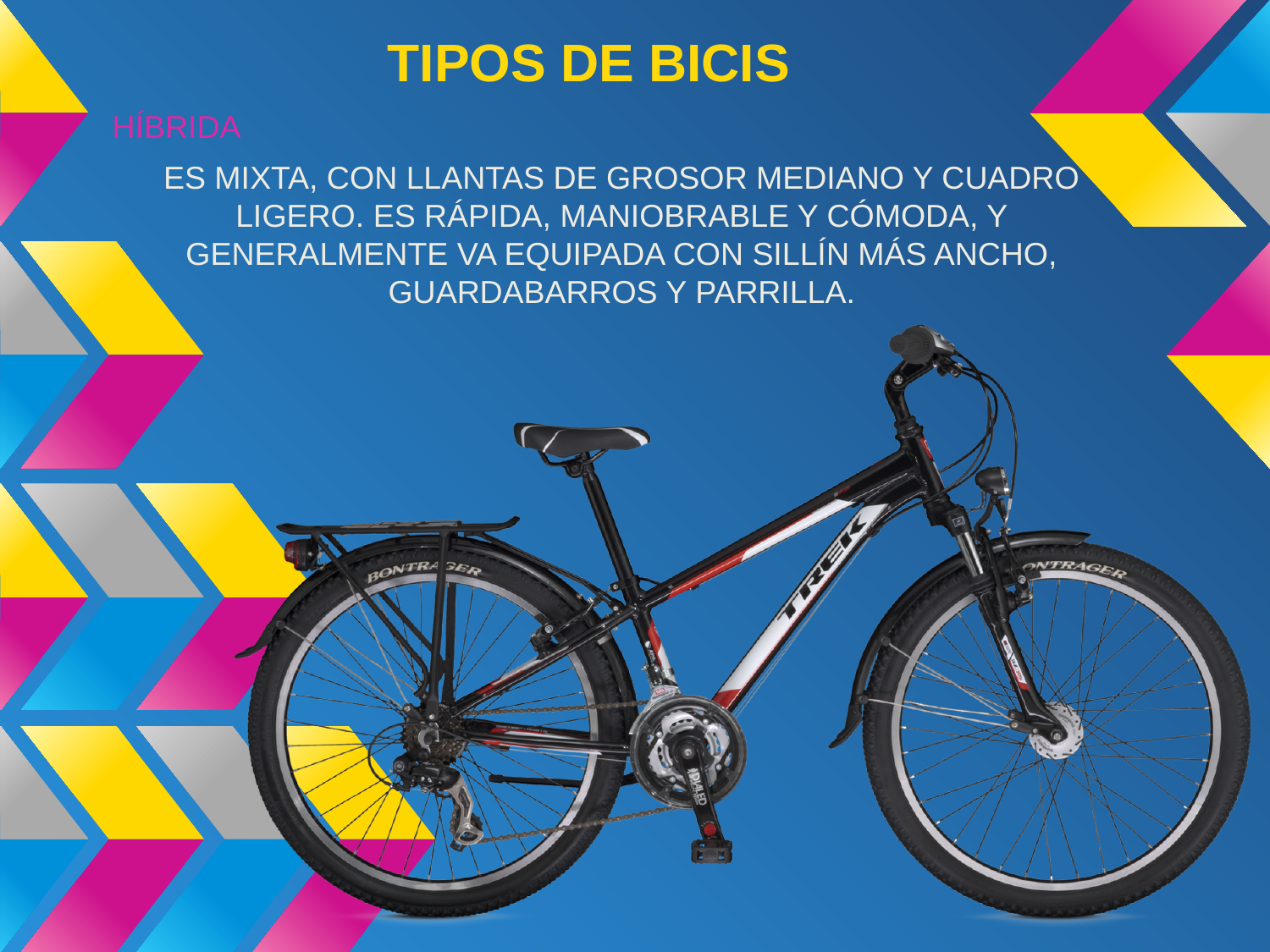

# TIPOS DE BICIS
HÍBRIDA
ES MIXTA, CON LLANTAS DE GROSOR MEDIANO Y CUADRO LIGERO. ES RÁPIDA, MANIOBRABLE Y CÓMODA, Y GENERALMENTE VA EQUIPADA CON SILLÍN MÁS ANCHO, GUARDABARROS Y PARRILLA.